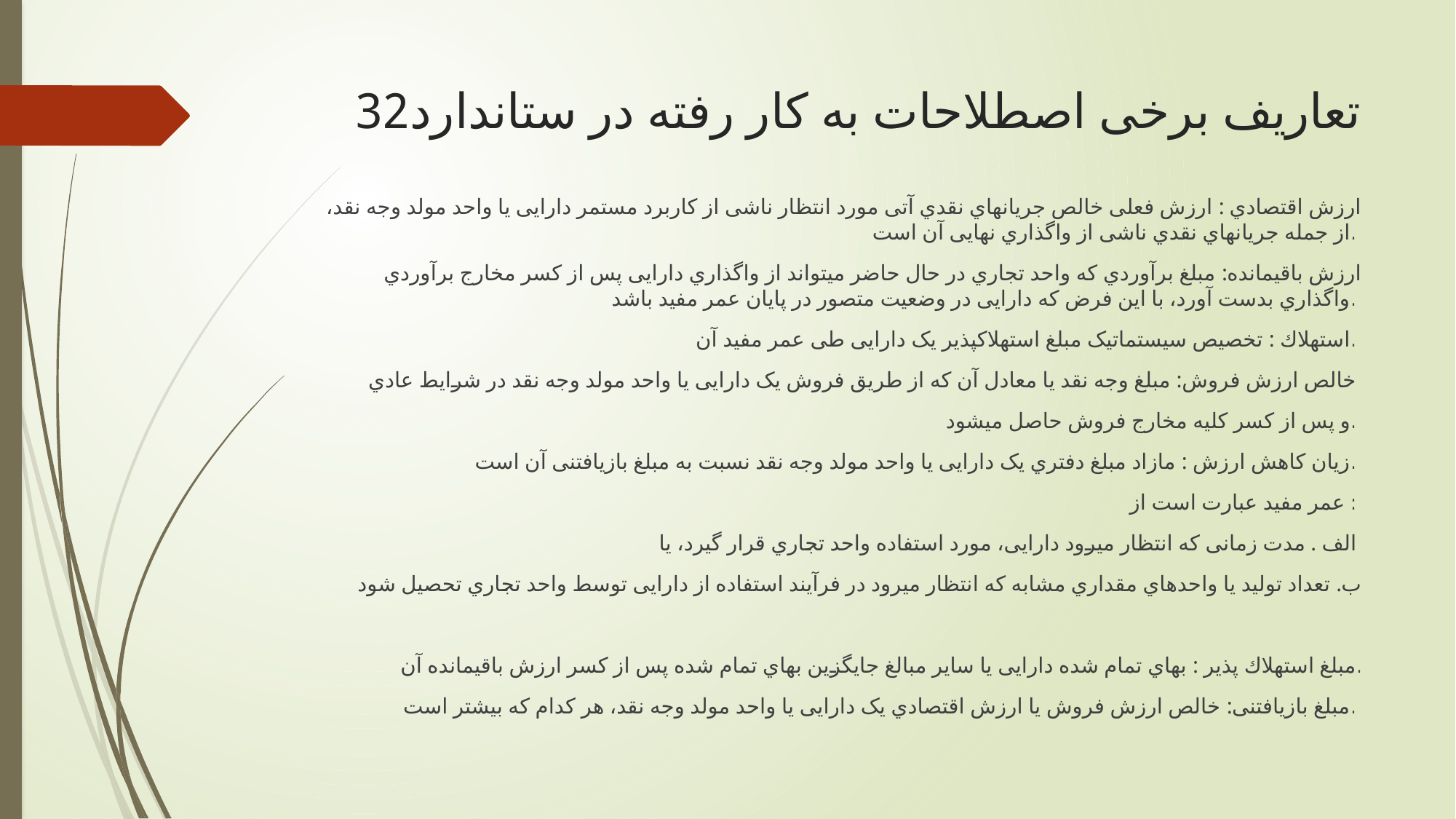

# تعاریف برخی اصطلاحات به کار رفته در ستاندارد32
ارزش اقتصادي : ارزش فعلی خالص جریانهاي نقدي آتی مورد انتظار ناشی از کاربرد مستمر دارایی یا واحد مولد وجه نقد، از جمله جریانهاي نقدي ناشی از واگذاري نهایی آن است.
ارزش باقیمانده: مبلغ برآوردي که واحد تجاري در حال حاضر میتواند از واگذاري دارایی پس از کسر مخارج برآوردي واگذاري بدست آورد، با این فرض که دارایی در وضعیت متصور در پایان عمر مفید باشد.
استهلاك : تخصیص سیستماتیک مبلغ استهلاكپذیر یک دارایی طی عمر مفید آن.
خالص ارزش فروش: مبلغ وجه نقد یا معادل آن که از طریق فروش یک دارایی یا واحد مولد وجه نقد در شرایط عادي
و پس از کسر کلیه مخارج فروش حاصل میشود.
زیان کاهش ارزش : مازاد مبلغ دفتري یک دارایی یا واحد مولد وجه نقد نسبت به مبلغ بازیافتنی آن است.
عمر مفید عبارت است از :
الف . مدت زمانی که انتظار میرود دارایی، مورد استفاده واحد تجاري قرار گیرد، یا
ب. تعداد تولید یا واحدهاي مقداري مشابه که انتظار میرود در فرآیند استفاده از دارایی توسط واحد تجاري تحصیل شود

مبلغ استهلاك پذیر : بهاي تمام شده دارایی یا سایر مبالغ جایگزین بهاي تمام شده پس از کسر ارزش باقیمانده آن.
مبلغ بازیافتنی: خالص ارزش فروش یا ارزش اقتصادي یک دارایی یا واحد مولد وجه نقد، هر کدام که بیشتر است.